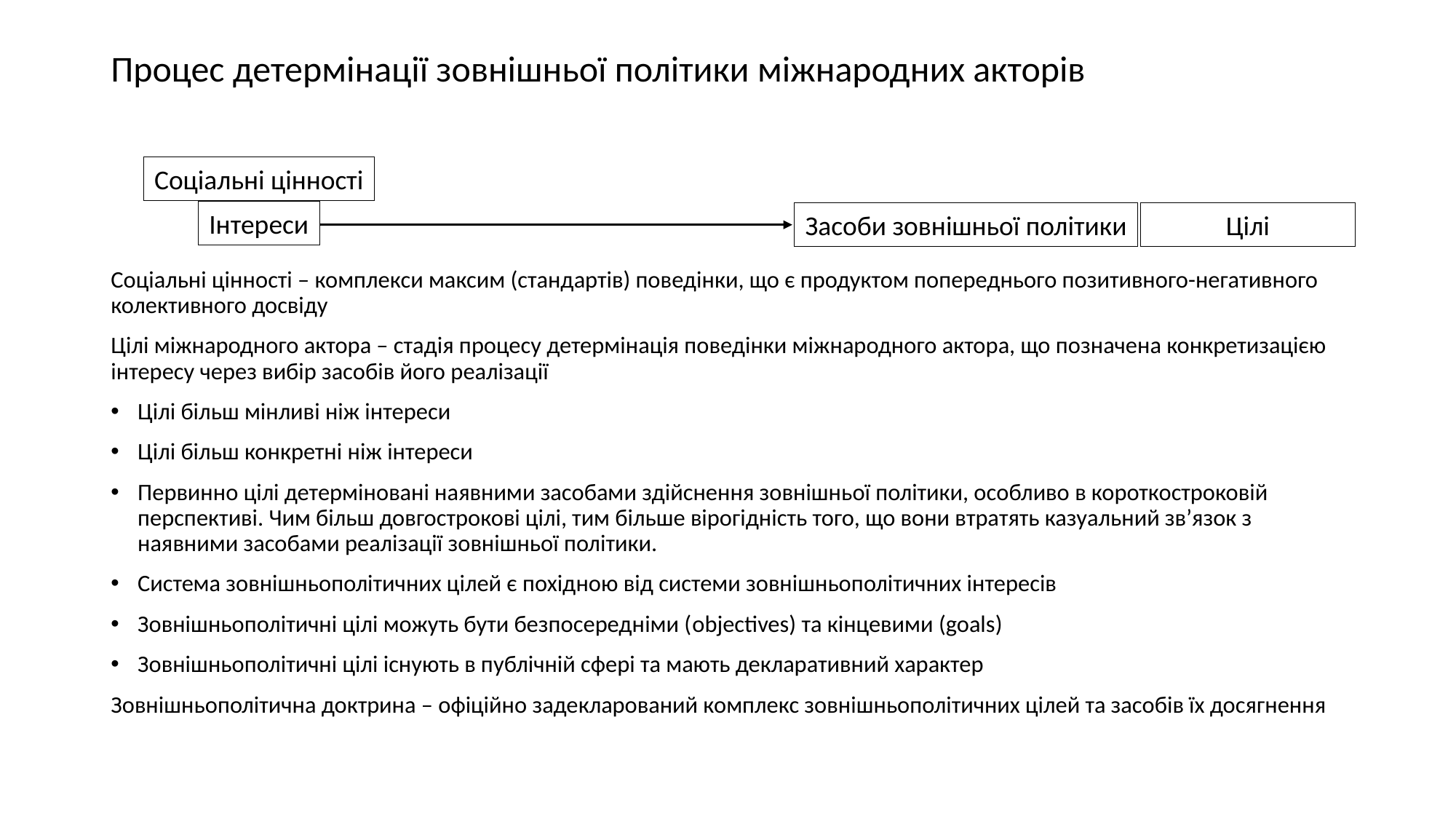

# Процес детермінації зовнішньої політики міжнародних акторів
Соціальні цінності
Інтереси
Цілі
Засоби зовнішньої політики
Соціальні цінності – комплекси максим (стандартів) поведінки, що є продуктом попереднього позитивного-негативного колективного досвіду
Цілі міжнародного актора – стадія процесу детермінація поведінки міжнародного актора, що позначена конкретизацією інтересу через вибір засобів його реалізації
Цілі більш мінливі ніж інтереси
Цілі більш конкретні ніж інтереси
Первинно цілі детерміновані наявними засобами здійснення зовнішньої політики, особливо в короткостроковій перспективі. Чим більш довгострокові цілі, тим більше вірогідність того, що вони втратять казуальний зв’язок з наявними засобами реалізації зовнішньої політики.
Система зовнішньополітичних цілей є похідною від системи зовнішньополітичних інтересів
Зовнішньополітичні цілі можуть бути безпосередніми (objectives) та кінцевими (goals)
Зовнішньополітичні цілі існують в публічній сфері та мають декларативний характер
Зовнішньополітична доктрина – офіційно задекларований комплекс зовнішньополітичних цілей та засобів їх досягнення